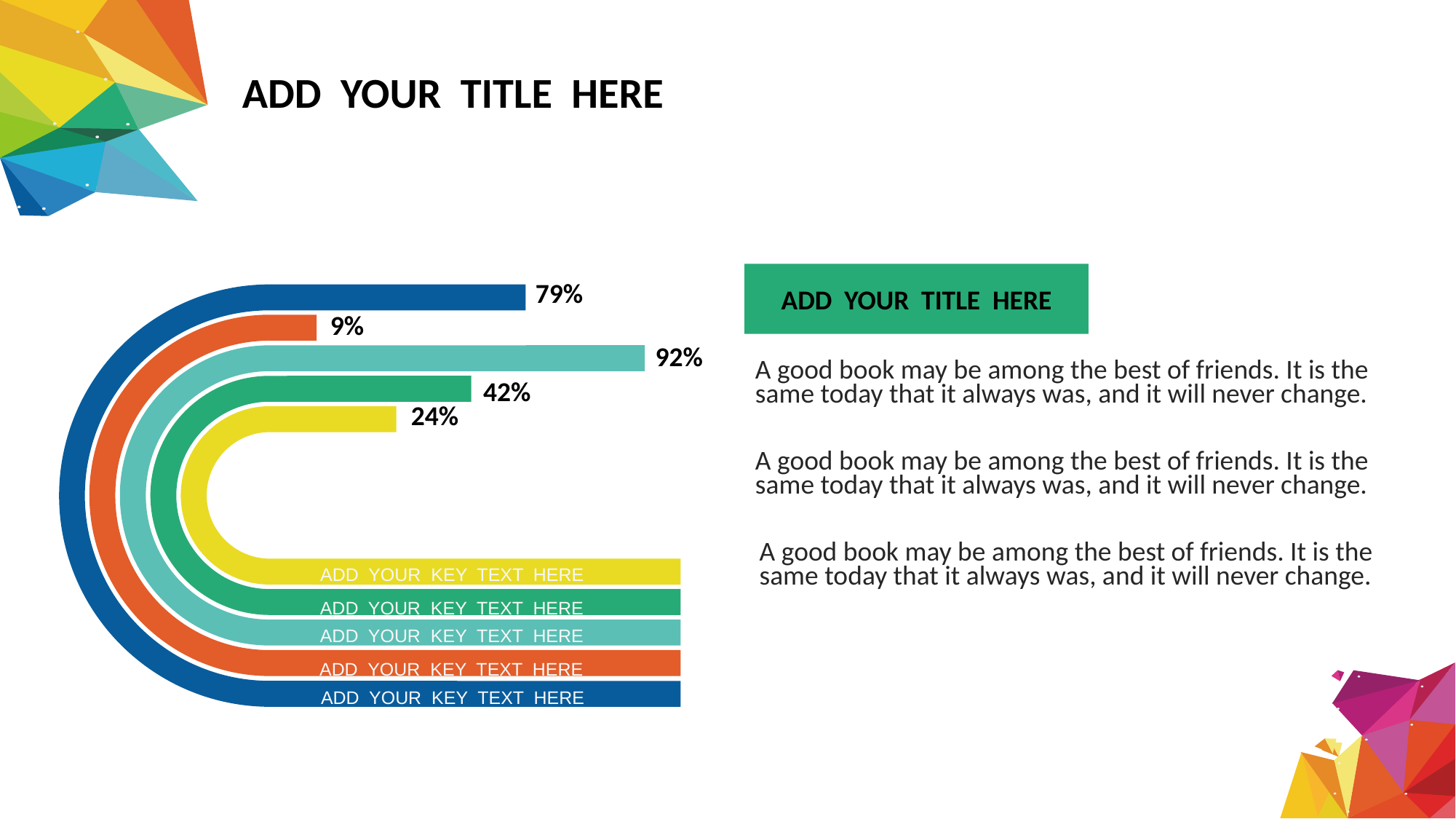

ADD  YOUR  TITLE  HERE
ADD  YOUR  TITLE  HERE
79%

9%

92%

A good book may be among the best of friends. It is the same today that it always was, and it will never change.
42%

24%

A good book may be among the best of friends. It is the same today that it always was, and it will never change.
A good book may be among the best of friends. It is the same today that it always was, and it will never change.
ADD  YOUR  KEY  TEXT  HERE
ADD  YOUR  KEY  TEXT  HERE
ADD  YOUR  KEY  TEXT  HERE
ADD  YOUR  KEY  TEXT  HERE

ADD  YOUR  KEY  TEXT  HERE